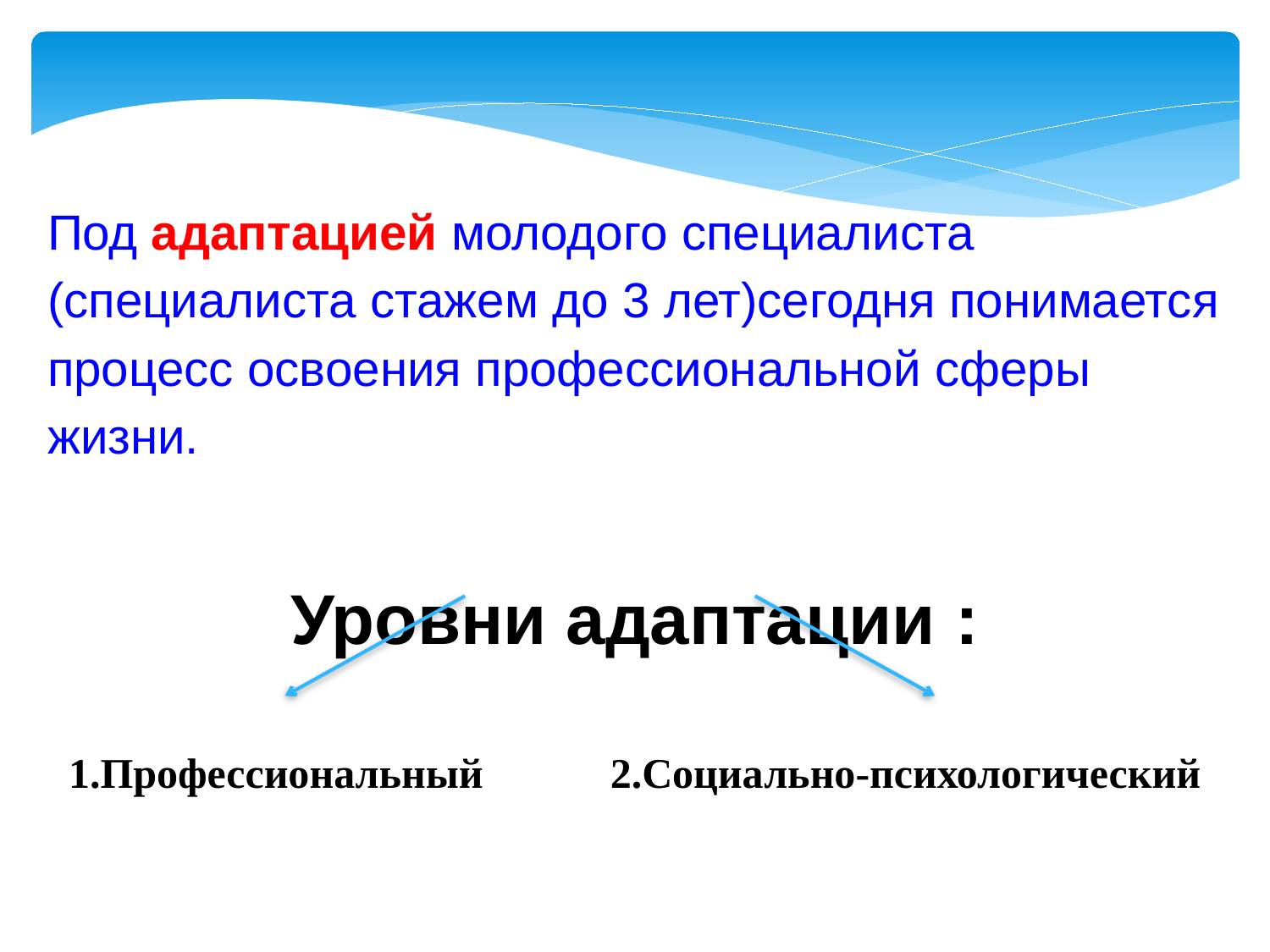

Под адаптацией молодого специалиста (специалиста стажем до 3 лет)сегодня понимается процесс освоения профессиональной сферы жизни.

Уровни адаптации :

  1.Профессиональный            2.Социально-психологический